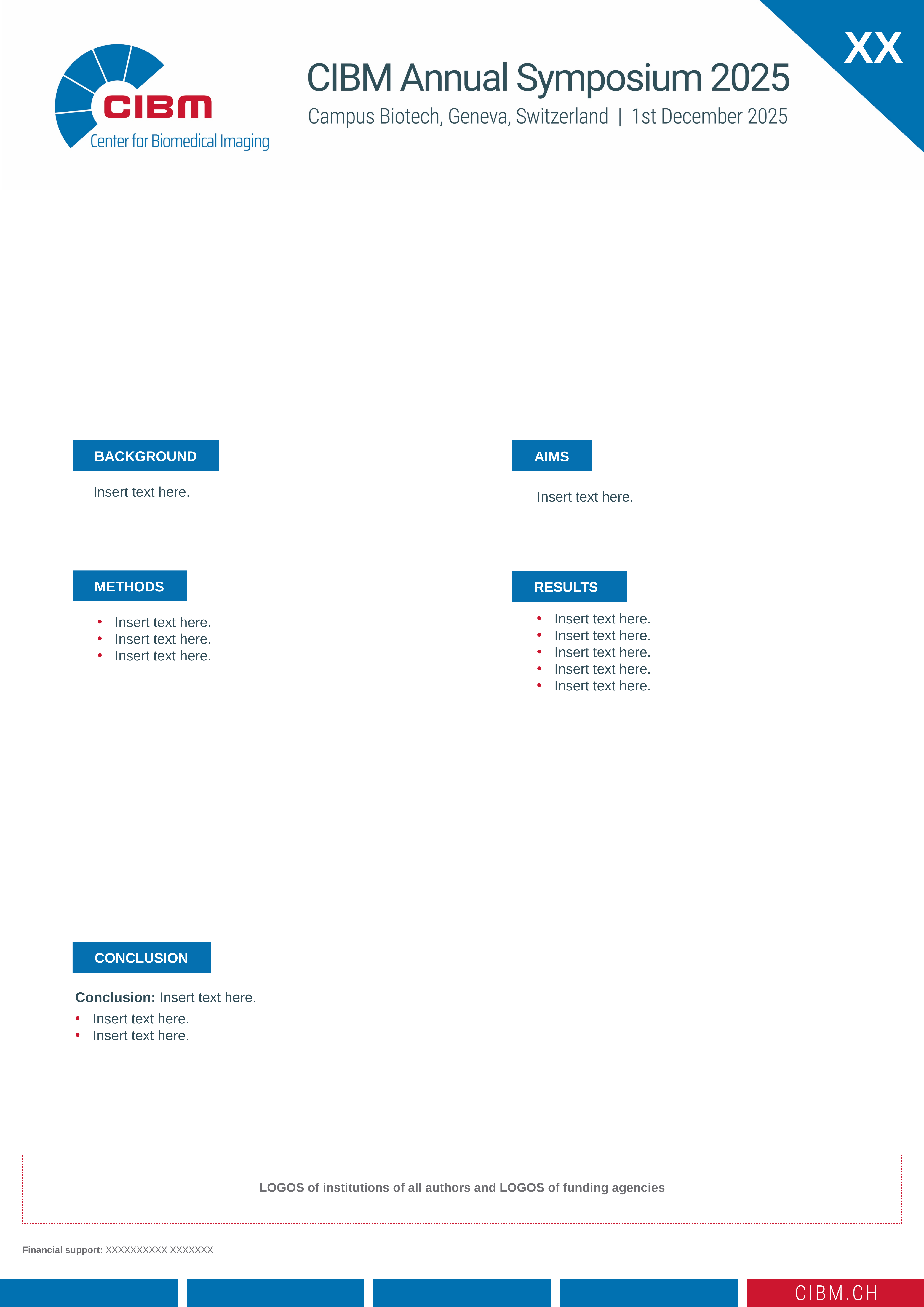

XX
#

BACKGROUND
AIMS
Insert text here.

Insert text here.
METHODS
RESULTS
Insert text here.
Insert text here.
Insert text here.
Insert text here.
Insert text here.

Insert text here.
Insert text here.
Insert text here.
CONCLUSION
Conclusion: Insert text here.

Insert text here.
Insert text here.

LOGOS of institutions of all authors and LOGOS of funding agencies

Financial support: XXXXXXXXXX XXXXXXX